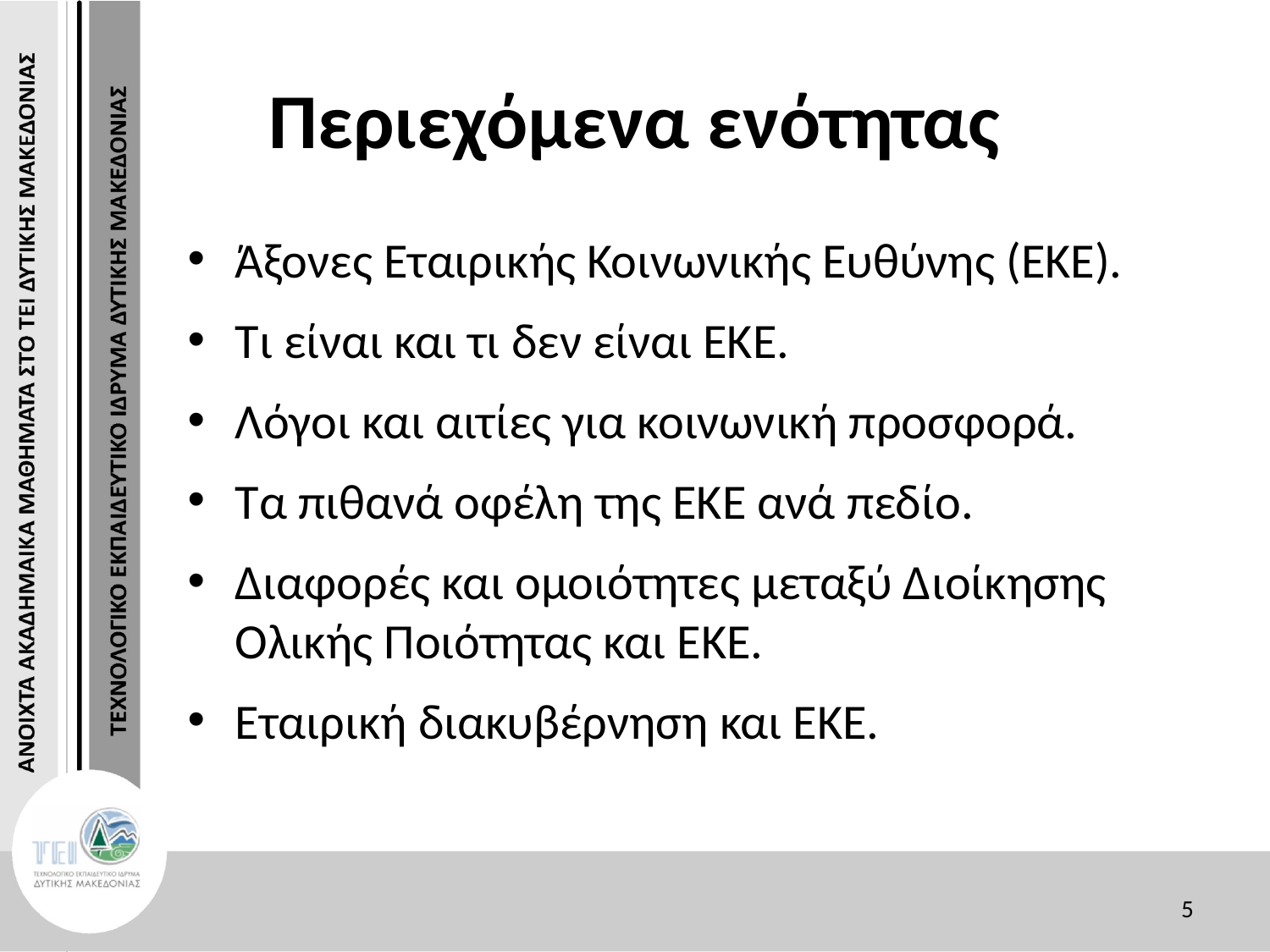

# Περιεχόμενα ενότητας
Άξονες Εταιρικής Κοινωνικής Ευθύνης (ΕΚΕ).
Τι είναι και τι δεν είναι ΕΚΕ.
Λόγοι και αιτίες για κοινωνική προσφορά.
Τα πιθανά οφέλη της ΕΚΕ ανά πεδίο.
Διαφορές και ομοιότητες μεταξύ Διοίκησης Ολικής Ποιότητας και ΕΚΕ.
Εταιρική διακυβέρνηση και ΕΚΕ.

5